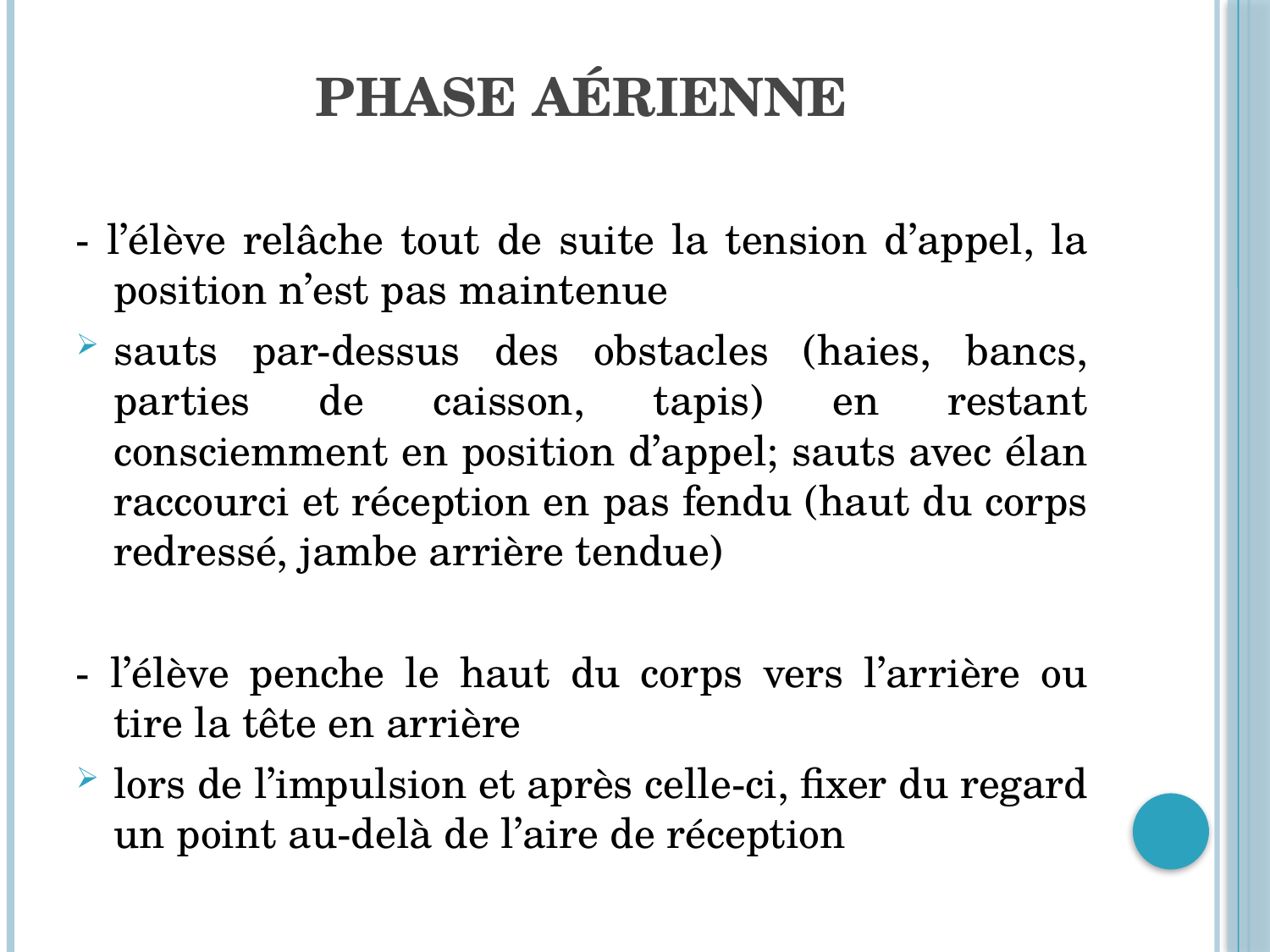

# Phase aérienne
- l’élève relâche tout de suite la tension d’appel, la position n’est pas maintenue
sauts par-dessus des obstacles (haies, bancs, parties de caisson, tapis) en restant consciemment en position d’appel; sauts avec élan raccourci et réception en pas fendu (haut du corps redressé, jambe arrière tendue)

- l’élève penche le haut du corps vers l’arrière ou tire la tête en arrière
lors de l’impulsion et après celle-ci, fixer du regard un point au-delà de l’aire de réception